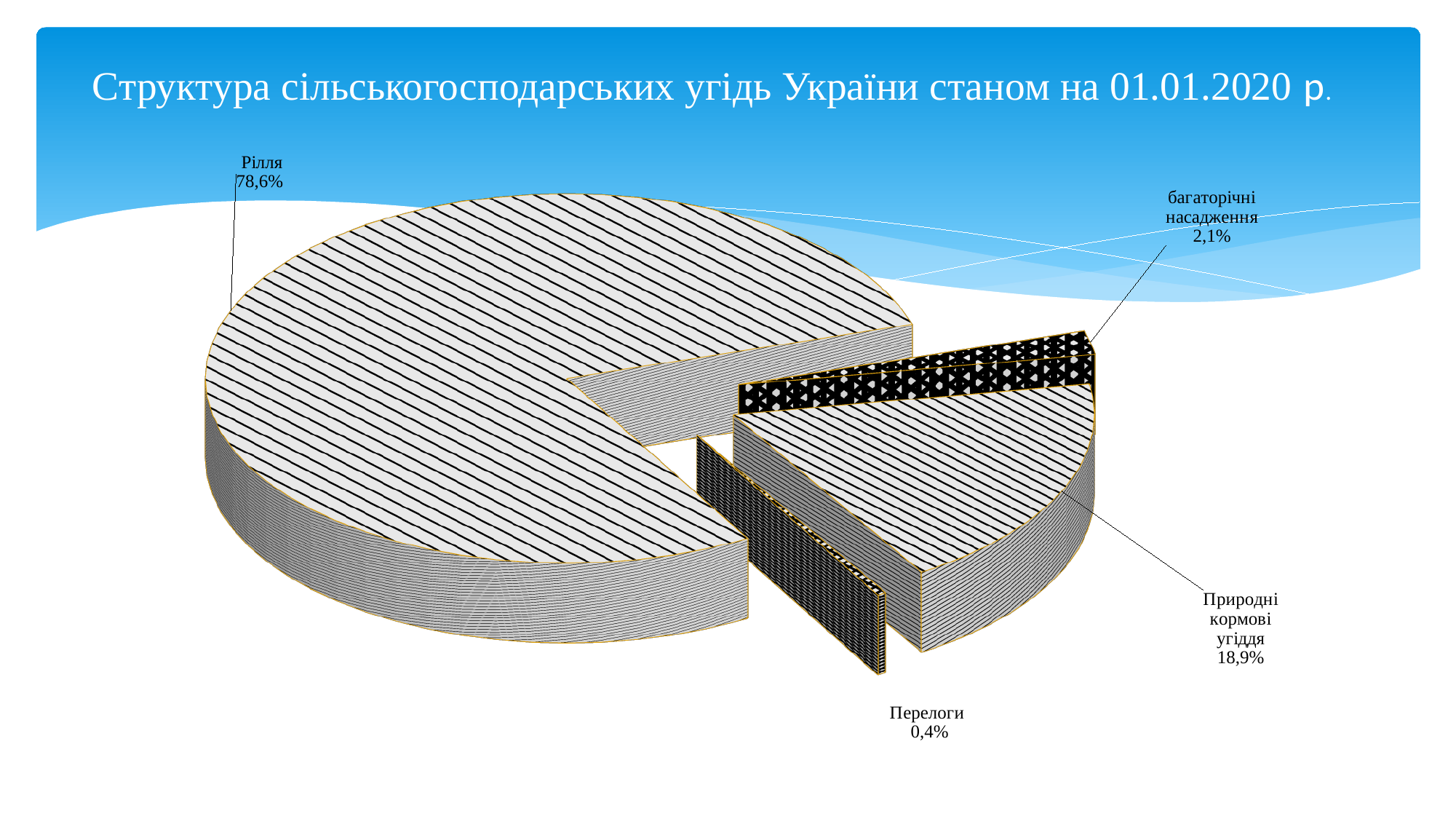

# Структура сільськогосподарських угідь України станом на 01.01.2020 р.

[unsupported chart]